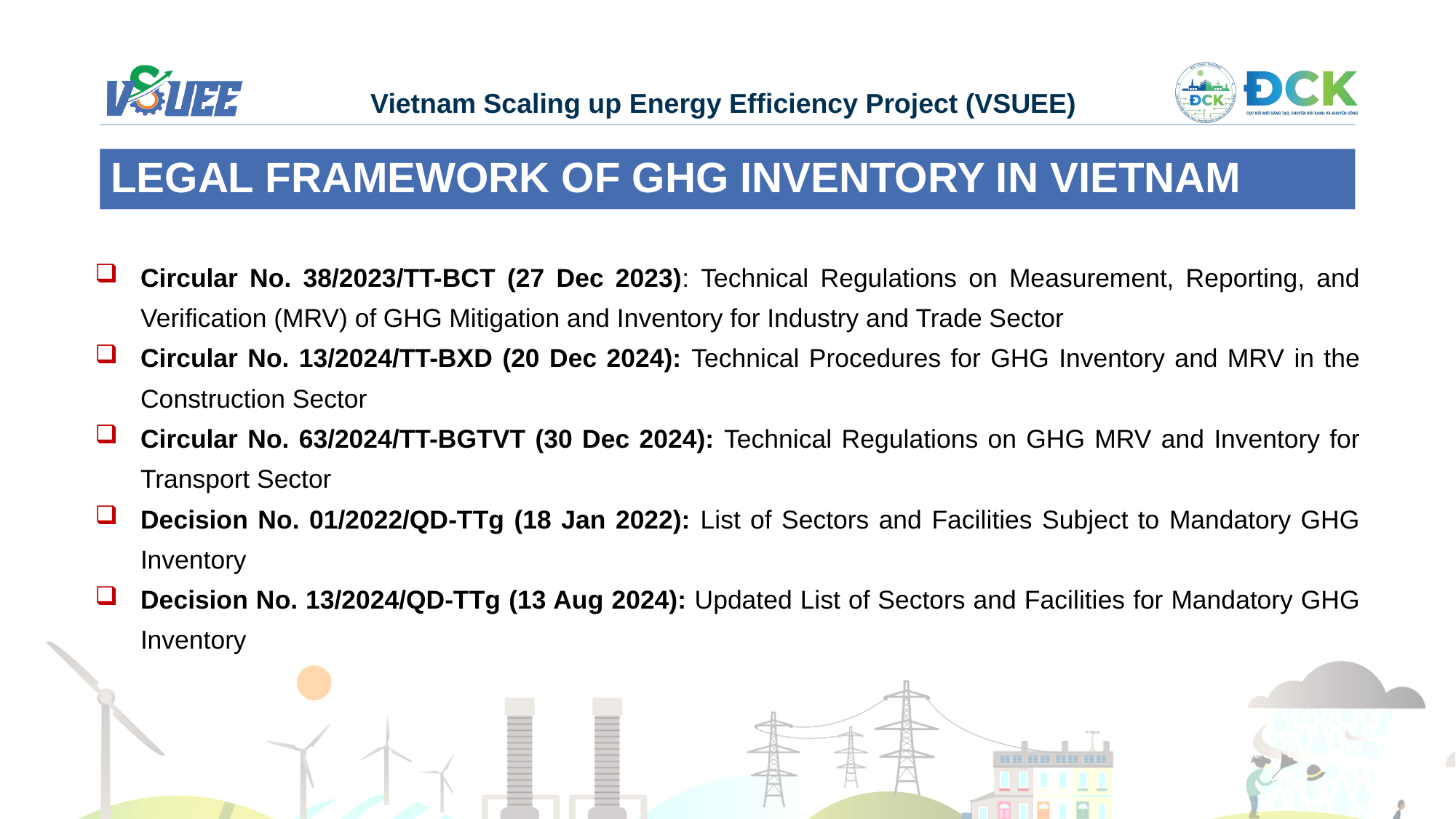

LEGAL FRAMEWORK OF GHG INVENTORY IN VIETNAM
Circular No. 38/2023/TT-BCT (27 Dec 2023): Technical Regulations on Measurement, Reporting, and Verification (MRV) of GHG Mitigation and Inventory for Industry and Trade Sector
Circular No. 13/2024/TT-BXD (20 Dec 2024): Technical Procedures for GHG Inventory and MRV in the Construction Sector
Circular No. 63/2024/TT-BGTVT (30 Dec 2024): Technical Regulations on GHG MRV and Inventory for Transport Sector
Decision No. 01/2022/QD-TTg (18 Jan 2022): List of Sectors and Facilities Subject to Mandatory GHG Inventory
Decision No. 13/2024/QD-TTg (13 Aug 2024): Updated List of Sectors and Facilities for Mandatory GHG Inventory